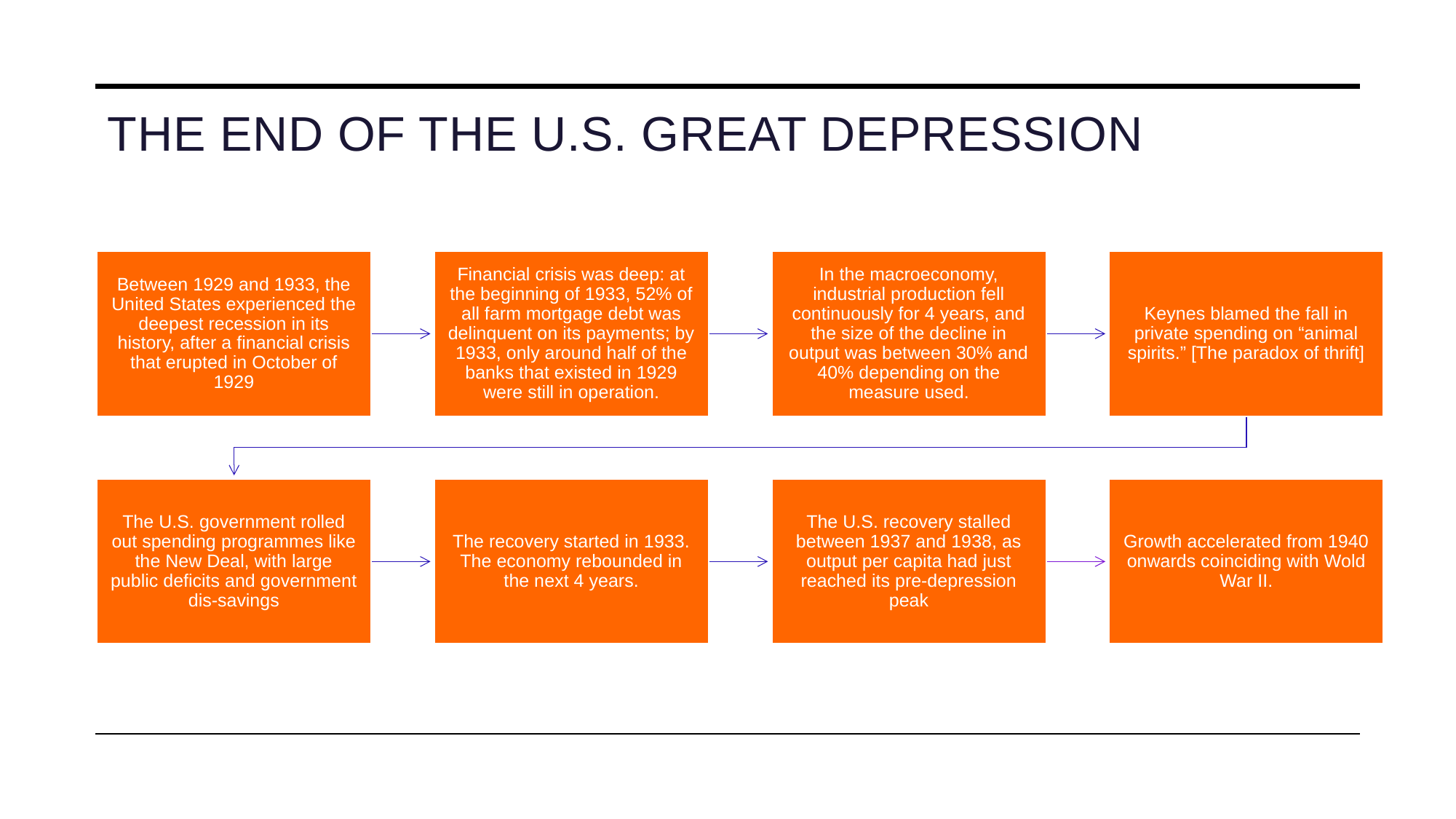

# The end of the U.S. Great Depression

Between 1929 and 1933, the United States experienced the deepest recession in its history, after a financial crisis that erupted in October of 1929

Financial crisis was deep: at the beginning of 1933, 52% of all farm mortgage debt was delinquent on its payments; by 1933, only around half of the banks that existed in 1929 were still in operation.

In the macroeconomy, industrial production fell continuously for 4 years, and the size of the decline in output was between 30% and 40% depending on the measure used.

Keynes blamed the fall in private spending on “animal spirits.” [The paradox of thrift]

The U.S. government rolled out spending programmes like the New Deal, with large public deficits and government dis-savings

The recovery started in 1933. The economy rebounded in the next 4 years.

The U.S. recovery stalled between 1937 and 1938, as output per capita had just reached its pre-depression peak
Growth accelerated from 1940 onwards coinciding with Wold War II.